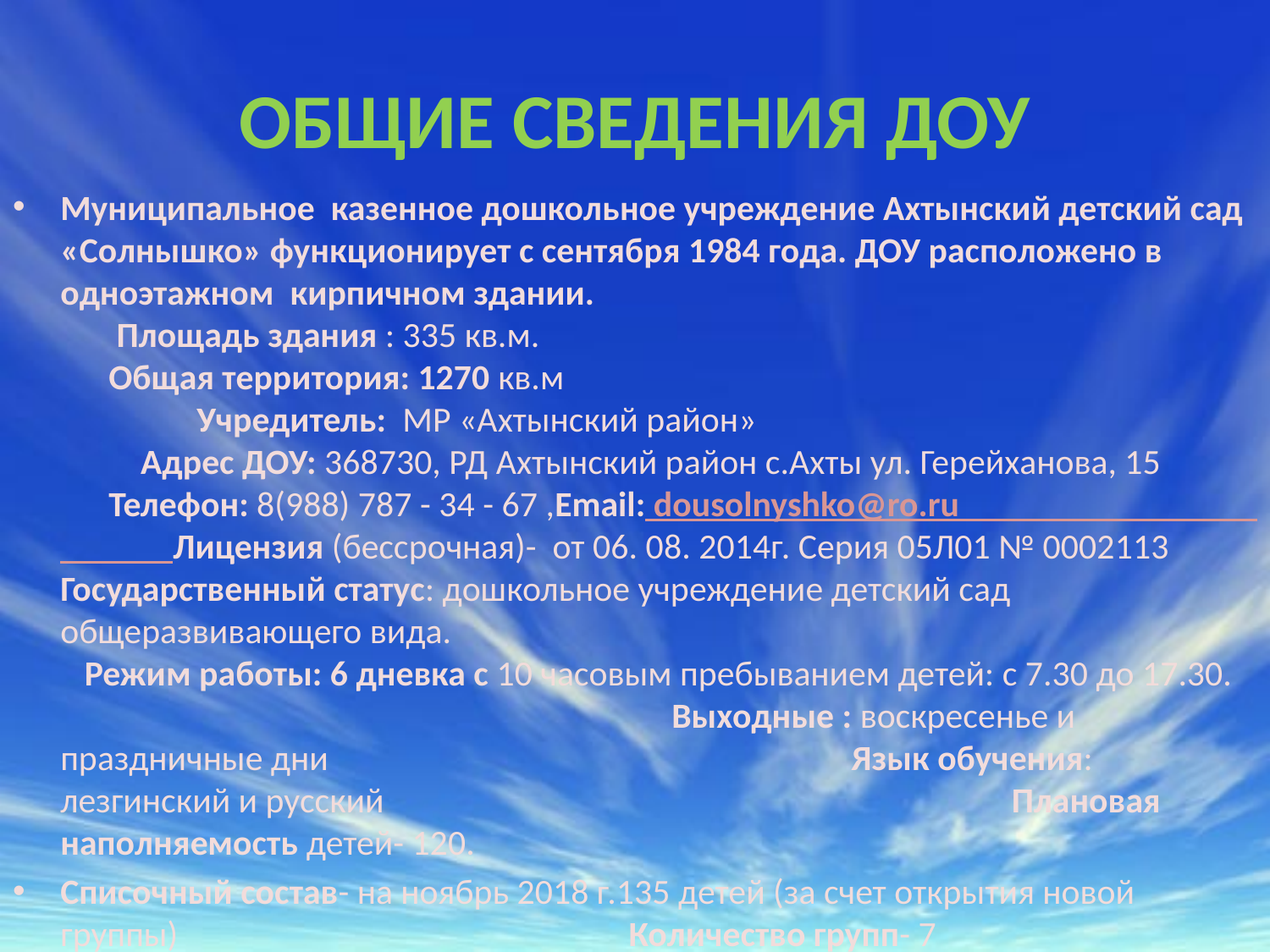

# ОБЩИЕ СВЕДЕНИЯ ДОУ
Муниципальное  казенное дошкольное учреждение Ахтынский детский сад «Солнышко» функционирует с сентября 1984 года. ДОУ расположено в одноэтажном  кирпичном здании.                                                                                          Площадь здания : 335 кв.м.                                                                                                Общая территория: 1270 кв.м                                                                                                        Учредитель:  МР «Ахтынский район»                                                                         Адрес ДОУ: 368730, РД Ахтынский район с.Ахты ул. Герейханова, 15                  Телефон: 8(988) 787 - 34 - 67 ,Email: dousolnyshko@ro.ru                                                    Лицензия (бессрочная)-  от 06. 08. 2014г. Серия 05Л01 № 0002113  Государственный статус: дошкольное учреждение детский сад общеразвивающего вида.                                                                                                        Режим работы: 6 дневка с 10 часовым пребыванием детей: с 7.30 до 17.30.                                                                                Выходные : воскресенье и праздничные дни                                                                 Язык обучения: лезгинский и русский                                                                              Плановая наполняемость детей- 120.
Списочный состав- на ноябрь 2018 г.135 детей (за счет открытия новой группы)                                                        Количество групп- 7